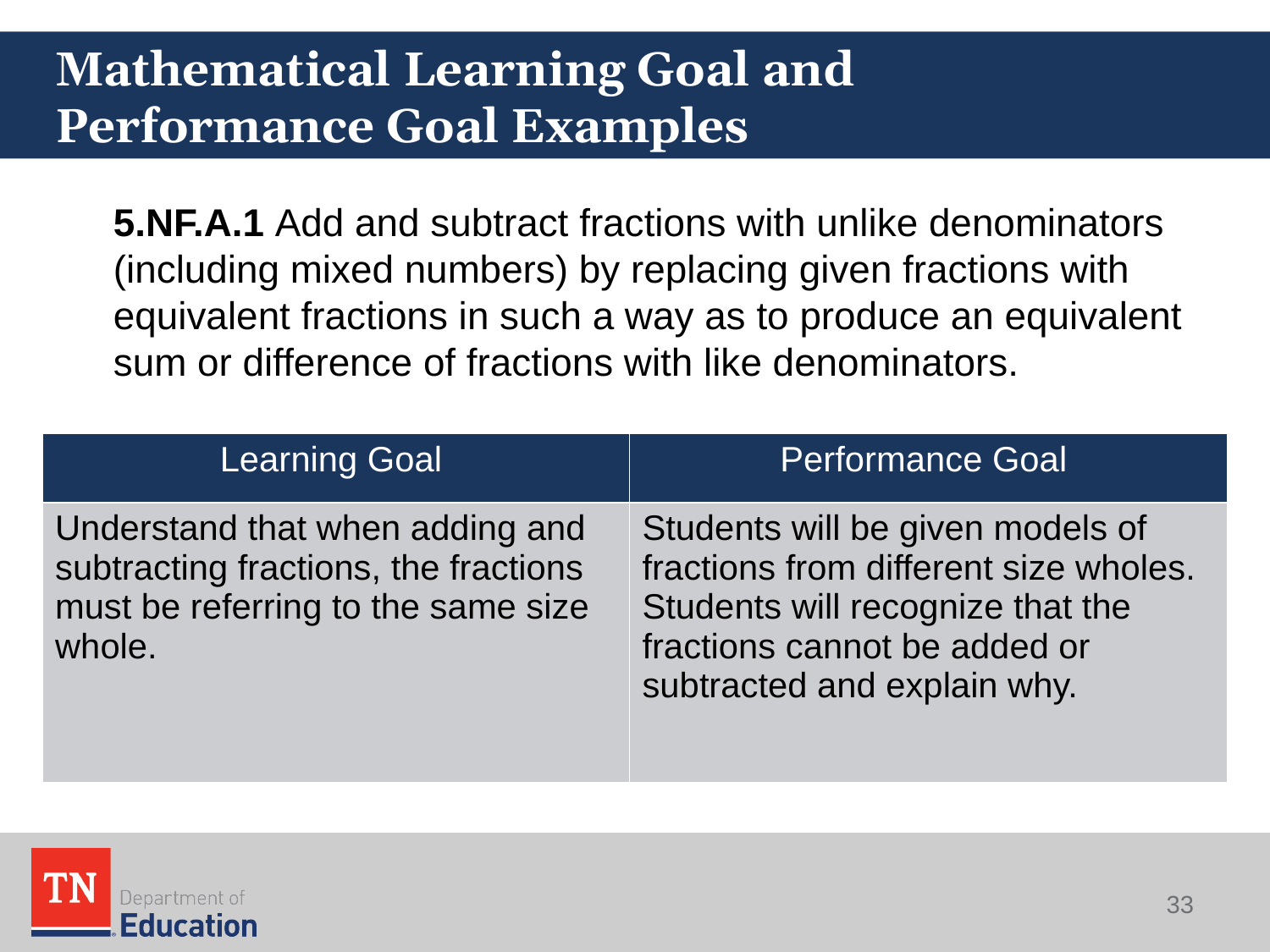

# Mathematical Learning Goal and Performance Goal Examples

5.NF.A.1 Add and subtract fractions with unlike denominators (including mixed numbers) by replacing given fractions with equivalent fractions in such a way as to produce an equivalent sum or difference of fractions with like denominators.

| Learning Goal | Performance Goal |
| --- | --- |
| Understand that when adding and subtracting fractions, the fractions must be referring to the same size whole. | Students will be given models of fractions from different size wholes. Students will recognize that the fractions cannot be added or subtracted and explain why. |
33